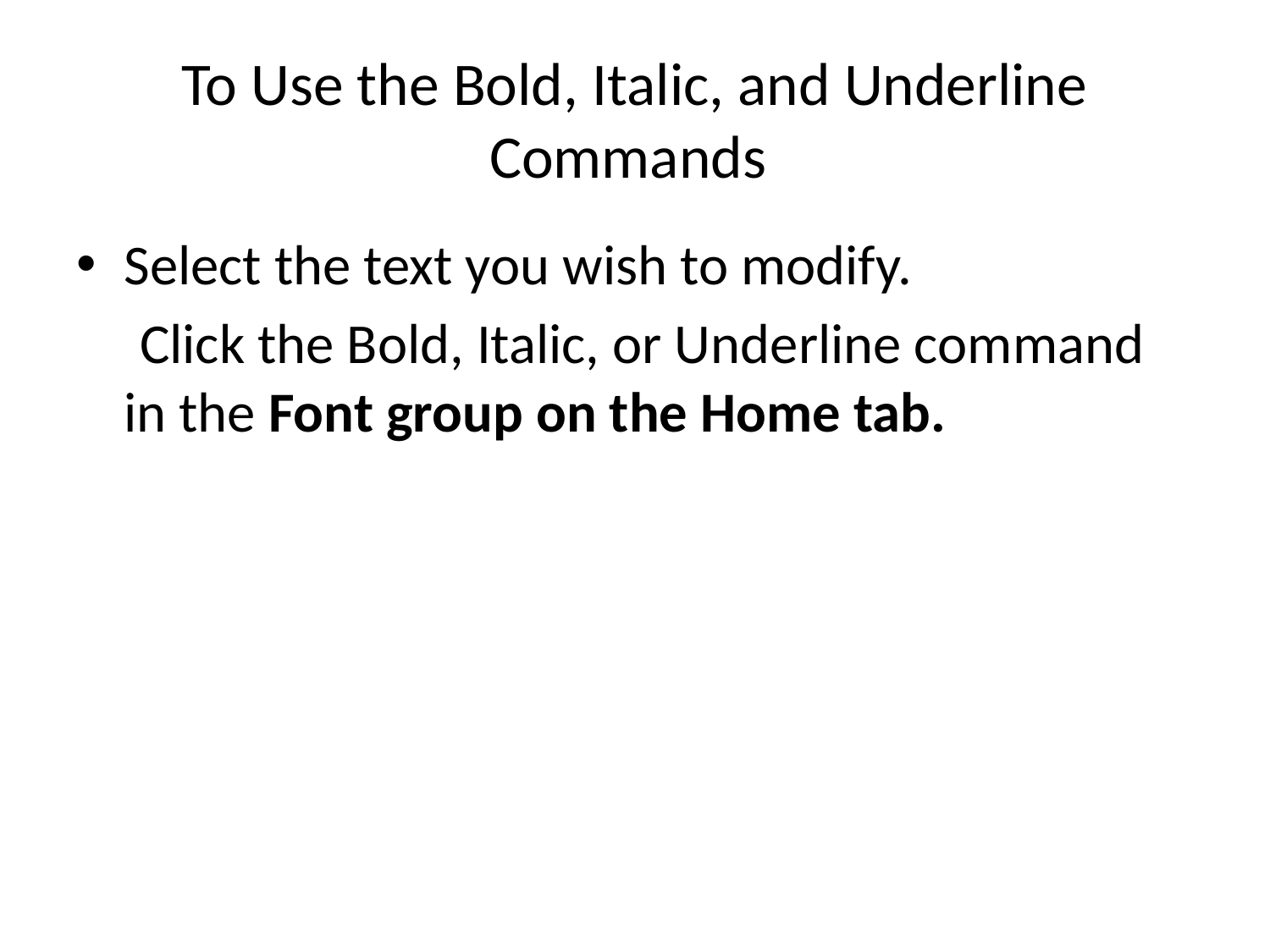

# To Use the Bold, Italic, and Underline Commands
Select the text you wish to modify.
     Click the Bold, Italic, or Underline command in the Font group on the Home tab.